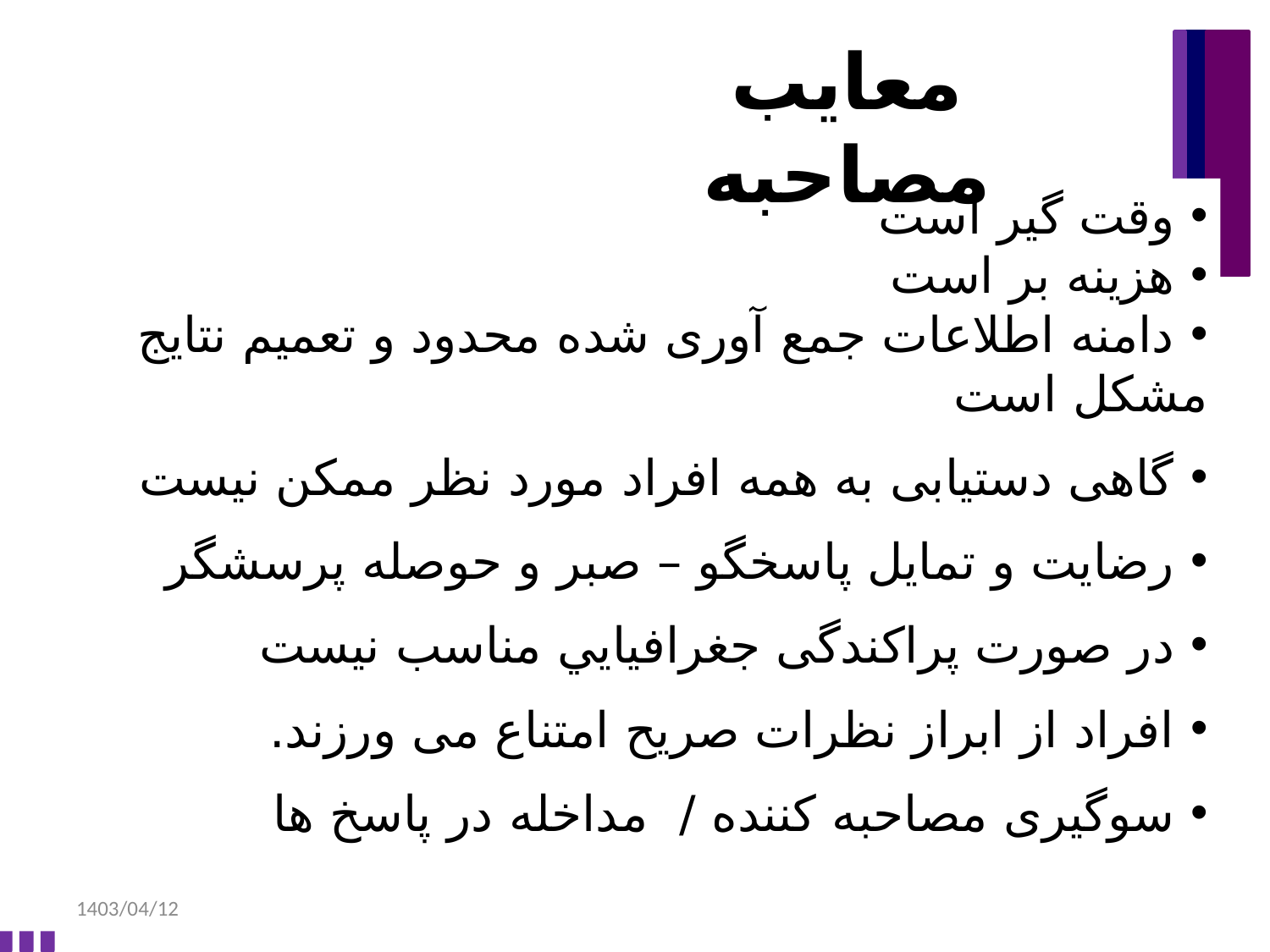

معایب مصاحبه
 وقت گير است
 هزينه بر است
 دامنه اطلاعات جمع آوری شده محدود و تعميم نتايج مشکل است
 گاهی دستيابی به همه افراد مورد نظر ممکن نيست
 رضايت و تمايل پاسخگو – صبر و حوصله پرسشگر
 در صورت پراکندگی جغرافيايي مناسب نيست
 افراد از ابراز نظرات صريح امتناع می ورزند.
 سوگیری مصاحبه کننده /  مداخله در پاسخ ها

1403/04/12
Ahmad Naghibzadeh-Tahami